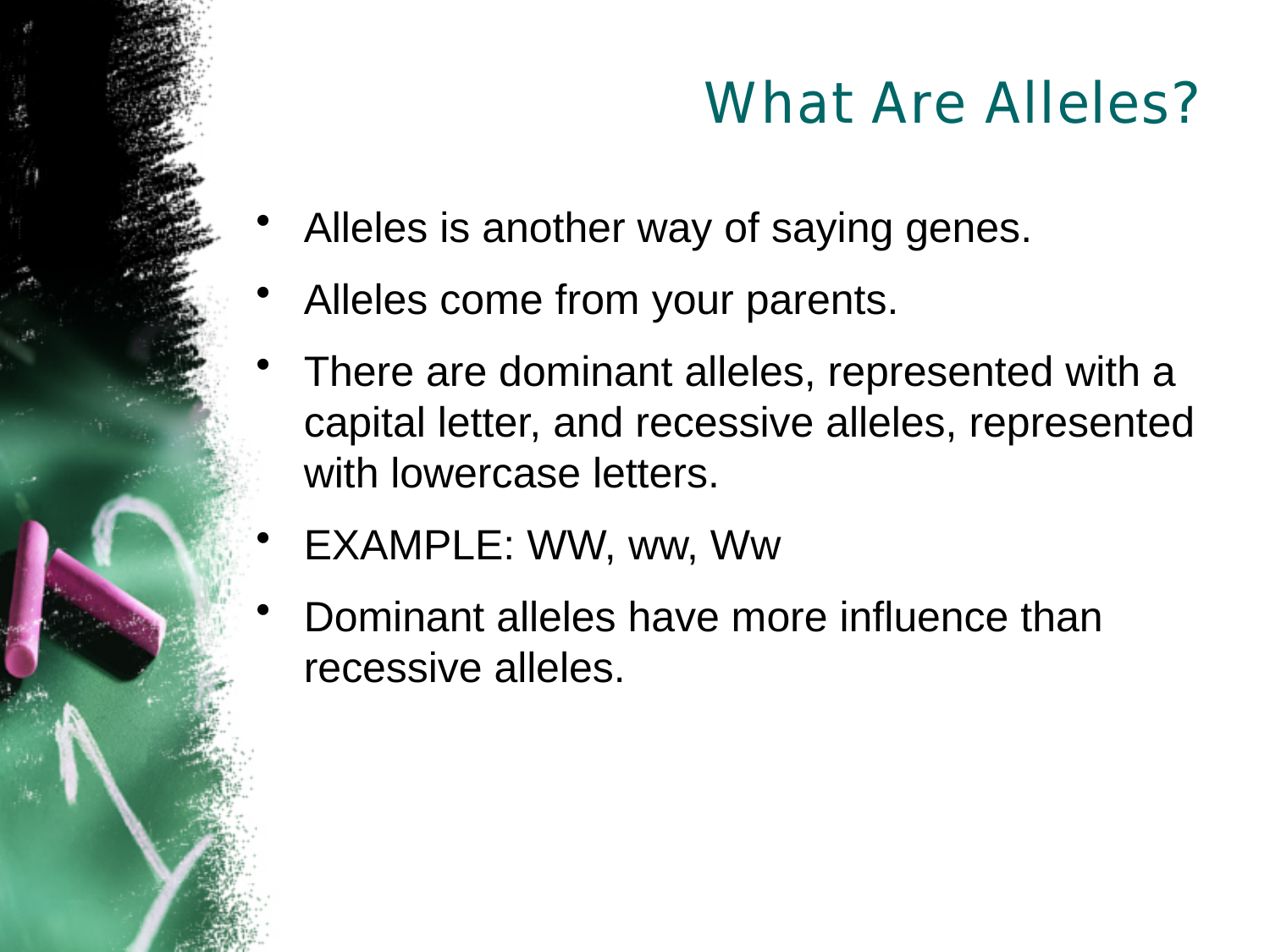

# What Are Alleles?
Alleles is another way of saying genes.
Alleles come from your parents.
There are dominant alleles, represented with a capital letter, and recessive alleles, represented with lowercase letters.
EXAMPLE: WW, ww, Ww
Dominant alleles have more influence than recessive alleles.